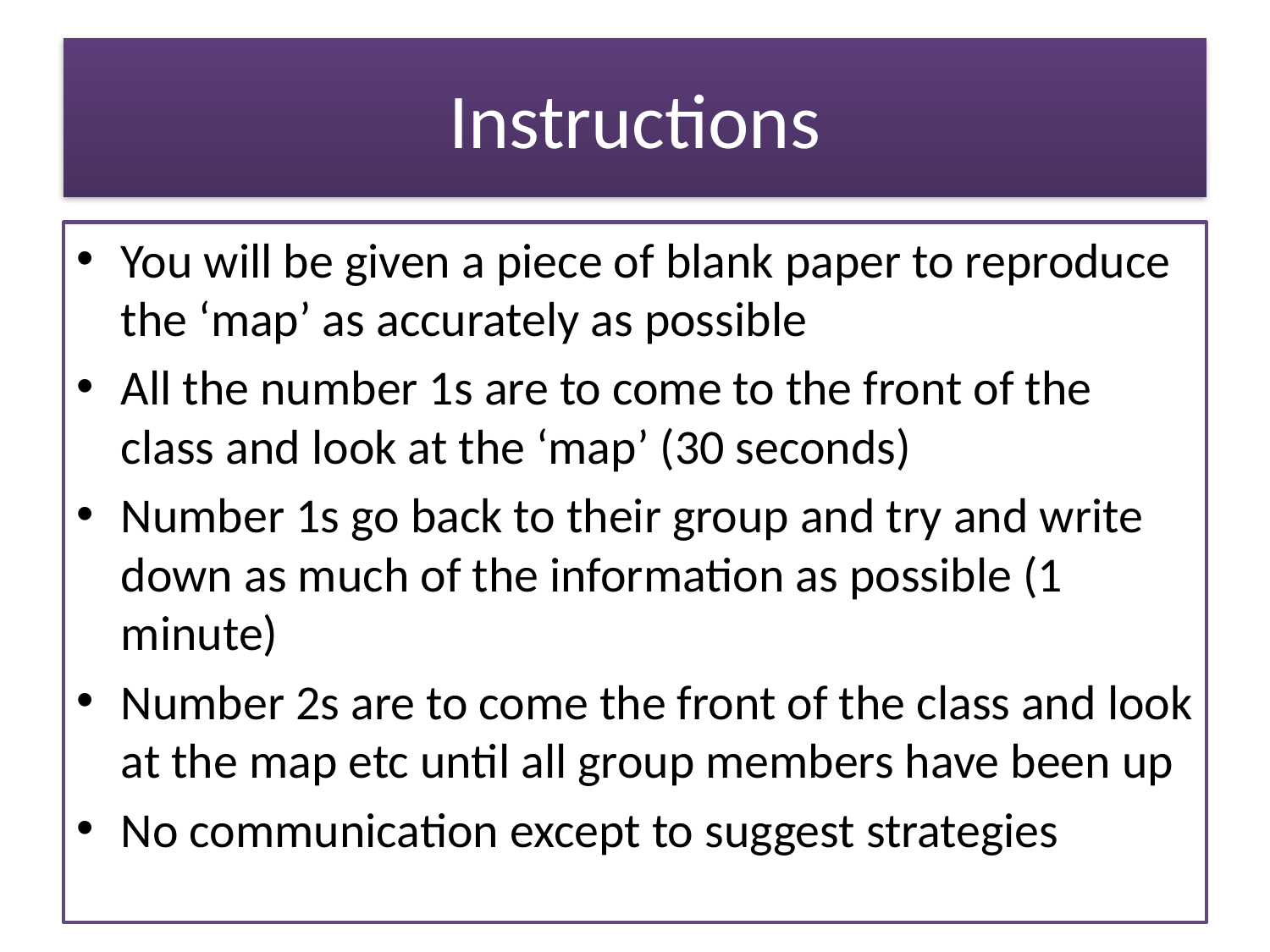

# Instructions
You will be given a piece of blank paper to reproduce the ‘map’ as accurately as possible
All the number 1s are to come to the front of the class and look at the ‘map’ (30 seconds)
Number 1s go back to their group and try and write down as much of the information as possible (1 minute)
Number 2s are to come the front of the class and look at the map etc until all group members have been up
No communication except to suggest strategies